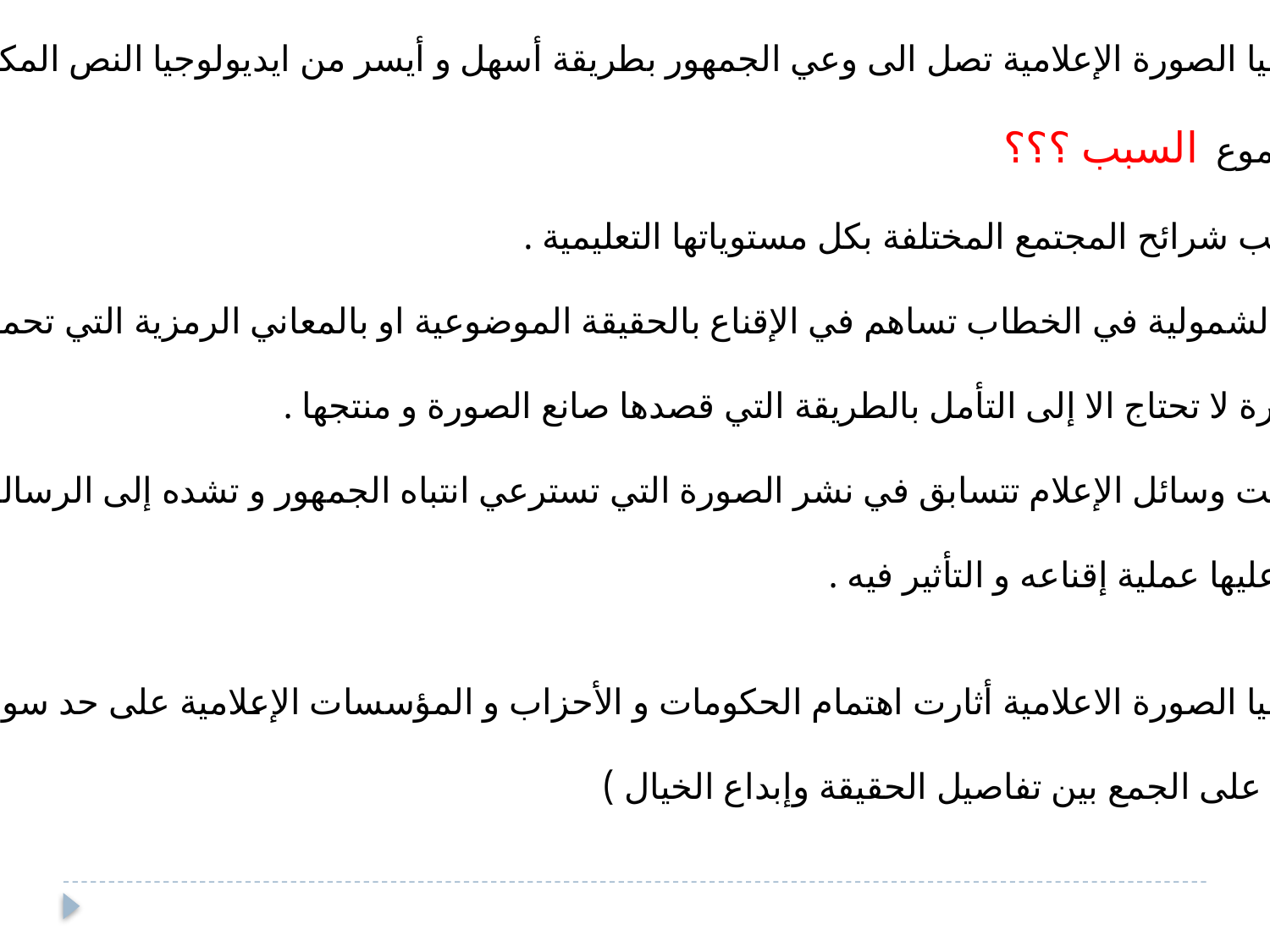

أيديولوجيا الصورة الإعلامية تصل الى وعي الجمهور بطريقة أسهل و أيسر من ايديولوجيا النص المكتوب

او المسموع  السبب ؟؟؟

1- تخاطب شرائح المجتمع المختلفة بكل مستوياتها التعليمية .

2- هذه الشمولية في الخطاب تساهم في الإقناع بالحقيقة الموضوعية او بالمعاني الرمزية التي تحملها .

3- الصورة لا تحتاج الا إلى التأمل بالطريقة التي قصدها صانع الصورة و منتجها .

4- أصبحت وسائل الإعلام تتسابق في نشر الصورة التي تسترعي انتباه الجمهور و تشده إلى الرسالة الإعلامية

لتسهل عليها عملية إقناعه و التأثير فيه .

أيديولوجيا الصورة الاعلامية أثارت اهتمام الحكومات و الأحزاب و المؤسسات الإعلامية على حد سواء

( القدرة على الجمع بين تفاصيل الحقيقة وإبداع الخيال )